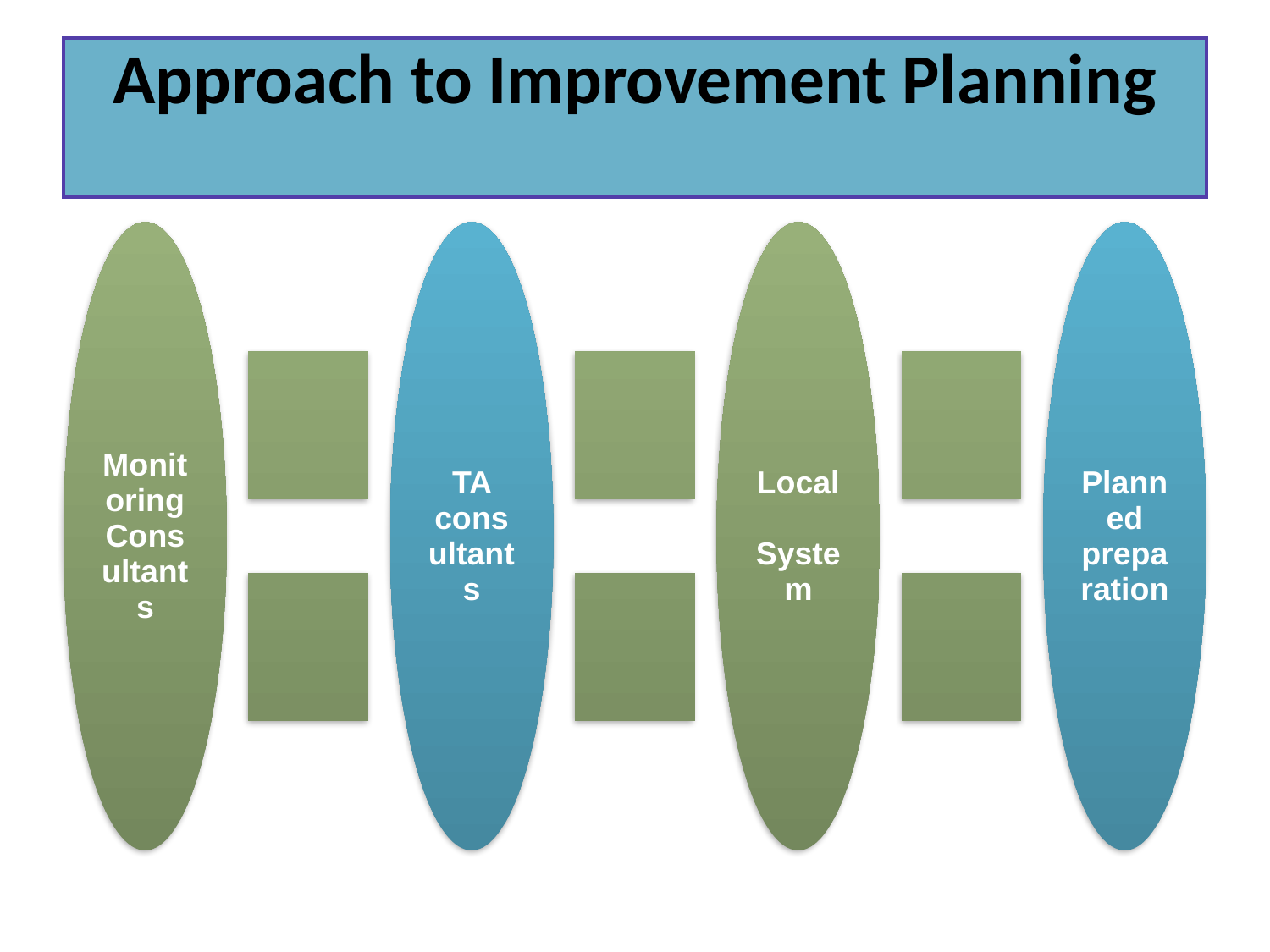

# Approach to Improvement Planning
Monitoring Consultants
Planned preparation
TA consultants
Local  System